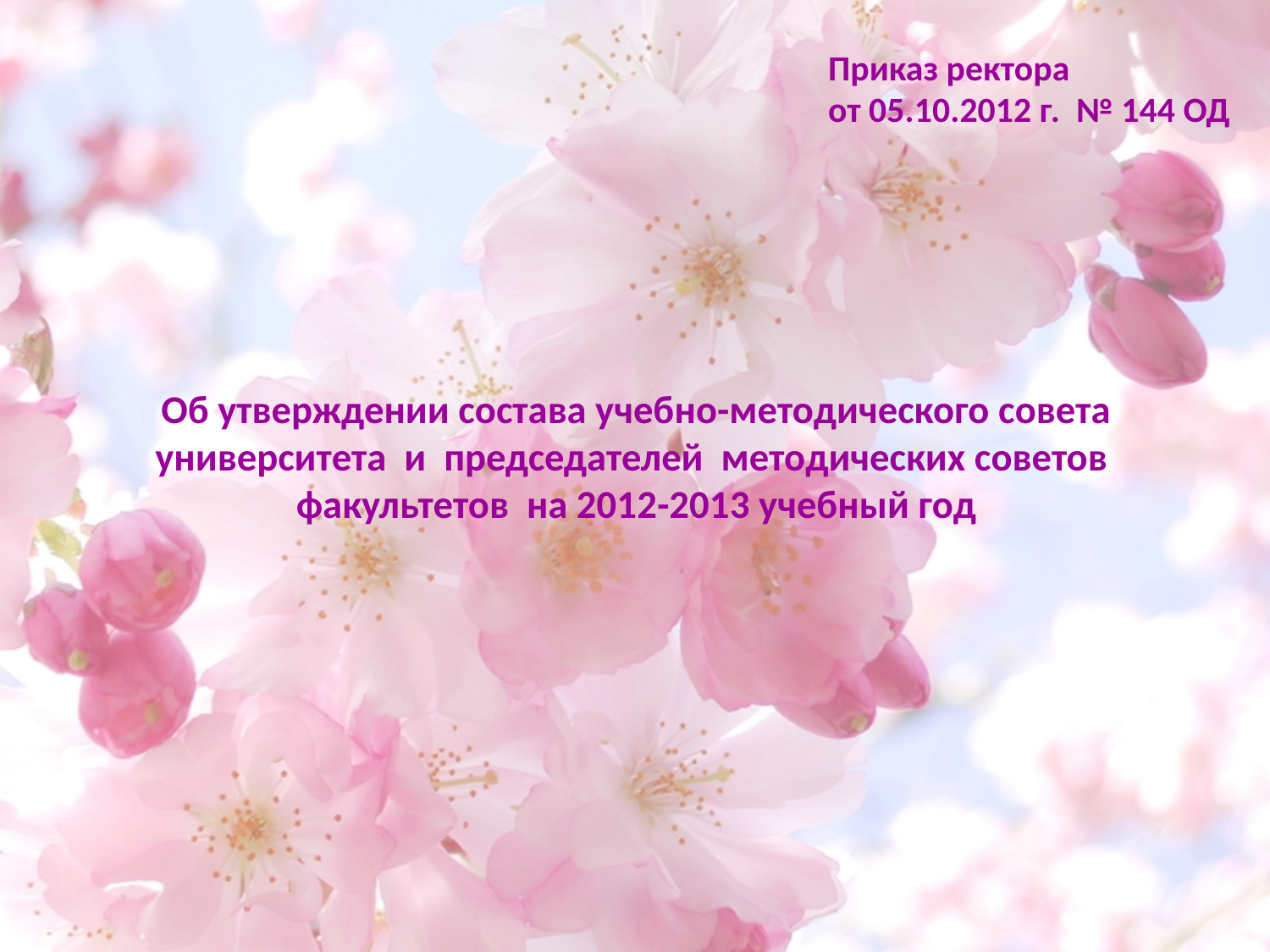

Приказ ректора
от 05.10.2012 г.  № 144 ОД
# Об утверждении состава учебно-методического совета университета  и  председателей  методических советов факультетов  на 2012-2013 учебный год